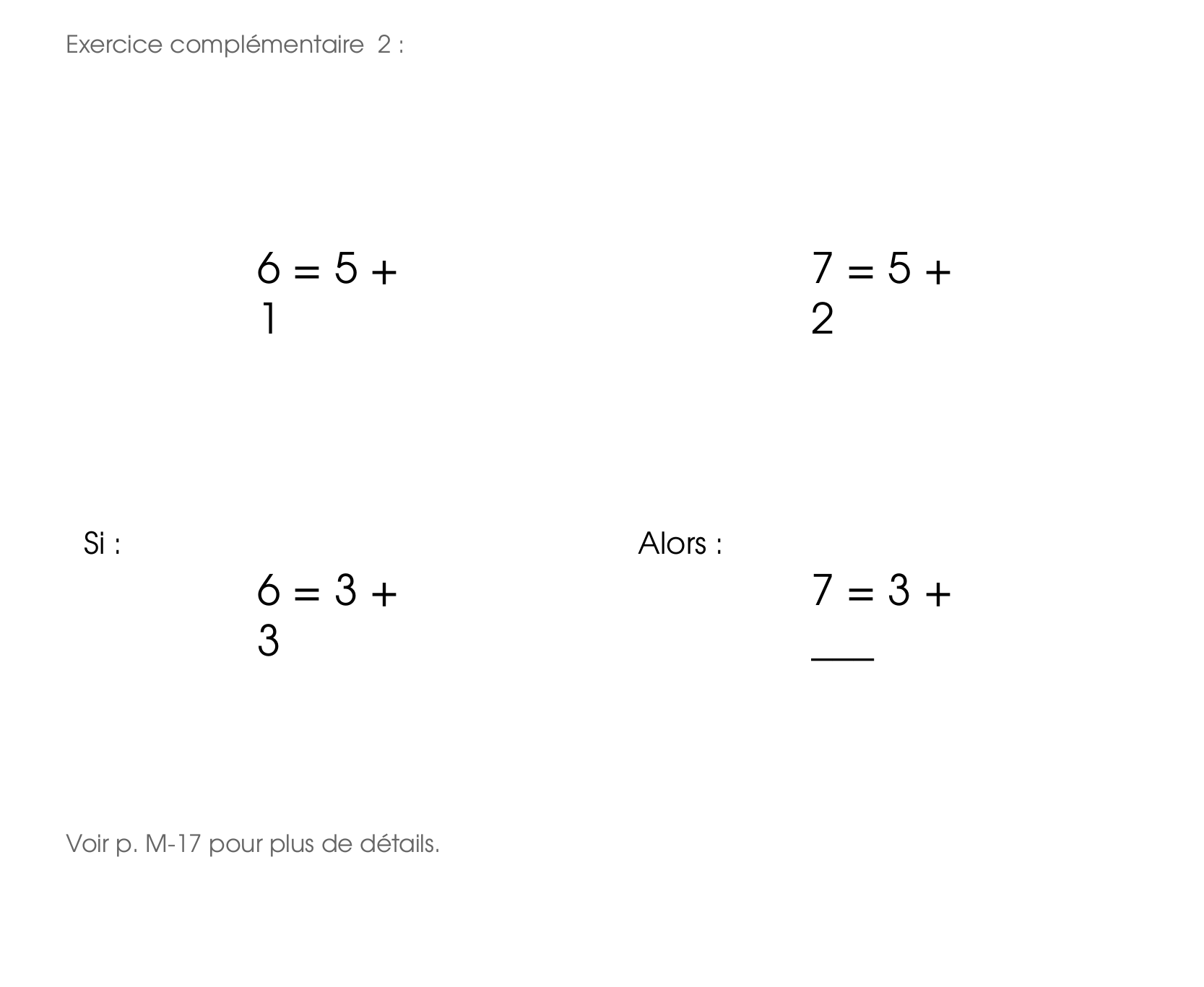

Exercice complémentaire  2 :
6 = 5 + 1
7 = 5 + 2
Si :
Alors :
6 = 3 + 3
7 = 3 + ___
Voir p. M-17 pour plus de détails.